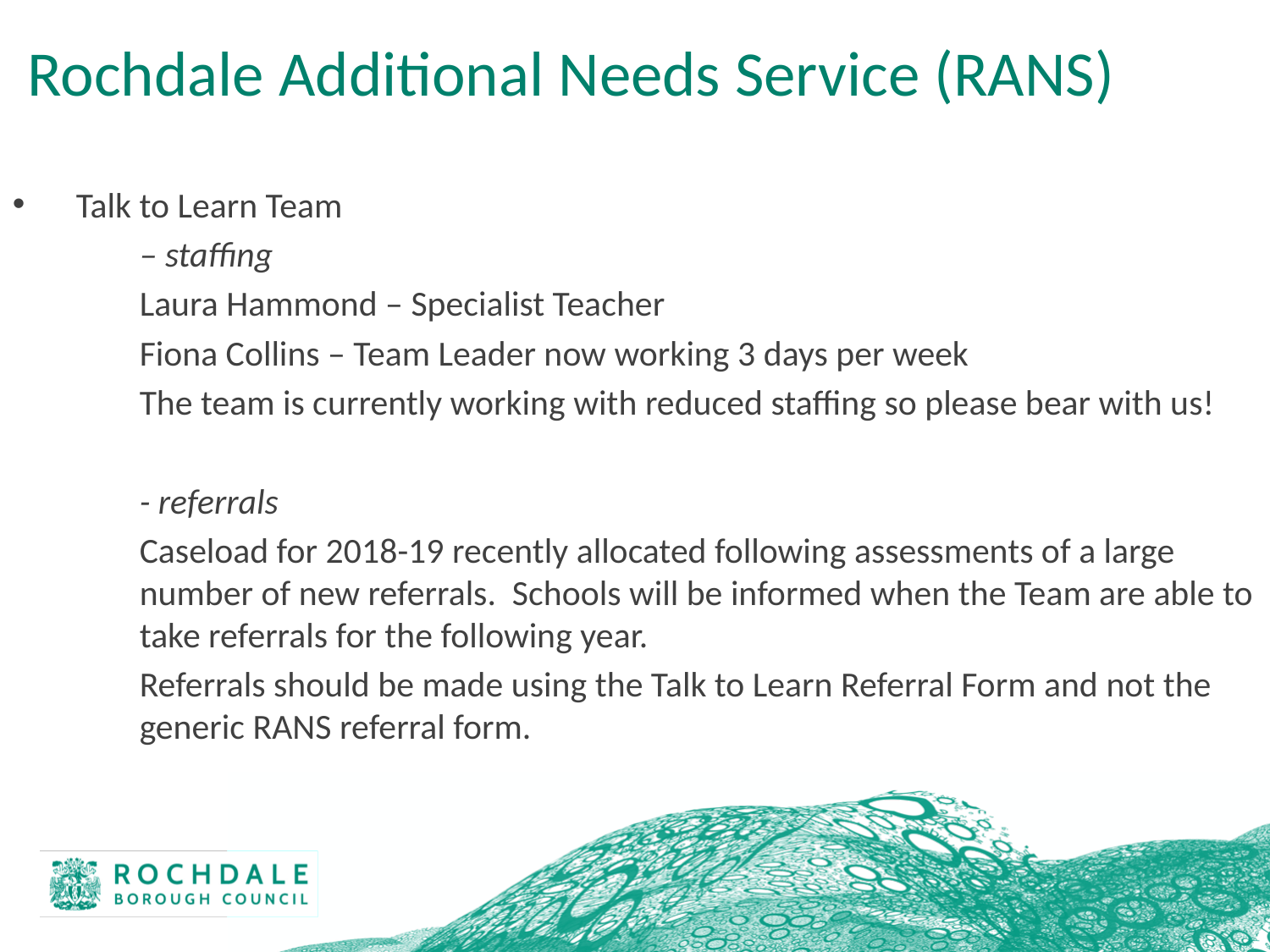

# Rochdale Additional Needs Service (RANS)
Talk to Learn Team
	– staffing
	Laura Hammond – Specialist Teacher
	Fiona Collins – Team Leader now working 3 days per week
	The team is currently working with reduced staffing so please bear with us!

	- referrals
	Caseload for 2018-19 recently allocated following assessments of a large 	number of new referrals.  Schools will be informed when the Team are able to 	take referrals for the following year.
	Referrals should be made using the Talk to Learn Referral Form and not the 	generic RANS referral form.